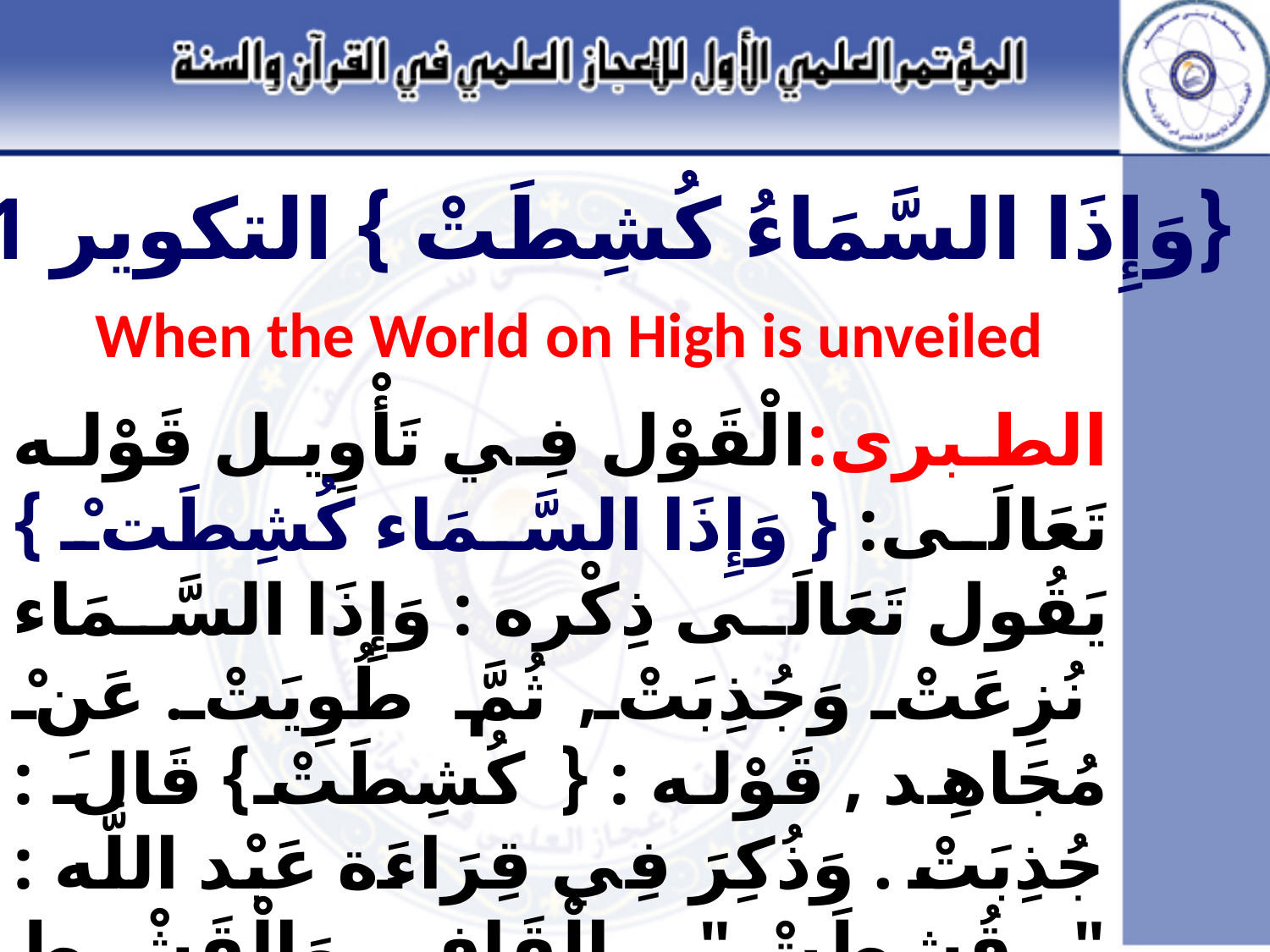

{وَإِذَا السَّمَاءُ كُشِطَتْ } التكوير 11

الطبرى:الْقَوْل فِي تَأْوِيل قَوْله تَعَالَى: { وَإِذَا السَّمَاء كُشِطَتْ } يَقُول تَعَالَى ذِكْره : وَإِذَا السَّمَاء نُزِعَتْ وَجُذِبَتْ , ثُمَّ طُوِيَتْ . عَنْ مُجَاهِد , قَوْله : { كُشِطَتْ } قَالَ : جُذِبَتْ . وَذُكِرَ فِي قِرَاءَة عَبْد اللَّه : " قُشِطَتْ " بِالْقَافِ , وَالْقَشْط وَالْكَشْط : بِمَعْنًى وَاحِد.
When the World on High is unveiled